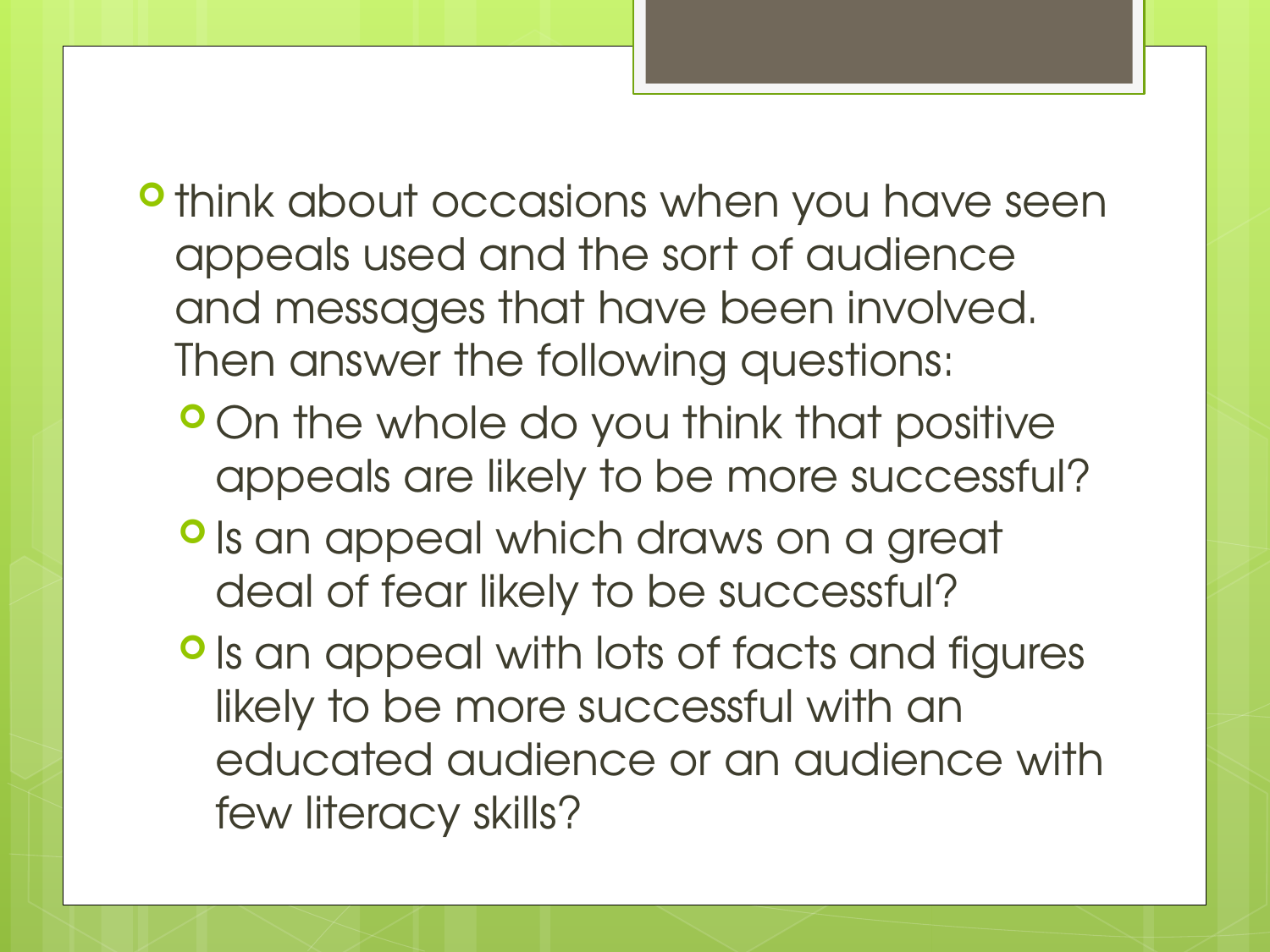

think about occasions when you have seen appeals used and the sort of audience and messages that have been involved. Then answer the following questions:
On the whole do you think that positive appeals are likely to be more successful?
Is an appeal which draws on a great deal of fear likely to be successful?
Is an appeal with lots of facts and figures likely to be more successful with an educated audience or an audience with few literacy skills?